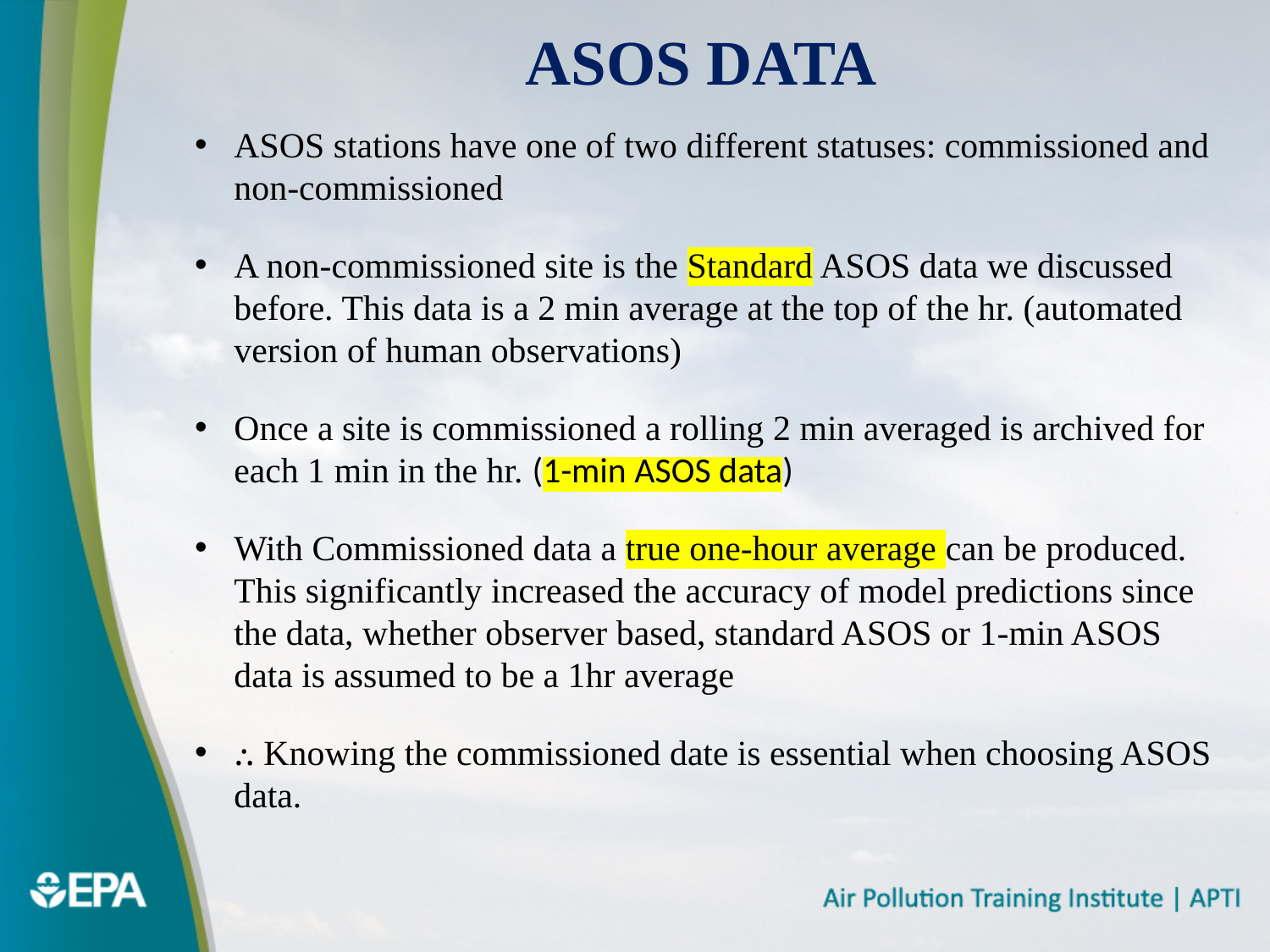

# ASOS Data
ASOS stations have one of two different statuses: commissioned and non-commissioned
A non-commissioned site is the Standard ASOS data we discussed before. This data is a 2 min average at the top of the hr. (automated version of human observations)
Once a site is commissioned a rolling 2 min averaged is archived for each 1 min in the hr. (1-min ASOS data)
With Commissioned data a true one-hour average can be produced. This significantly increased the accuracy of model predictions since the data, whether observer based, standard ASOS or 1-min ASOS data is assumed to be a 1hr average
⸫ Knowing the commissioned date is essential when choosing ASOS data.